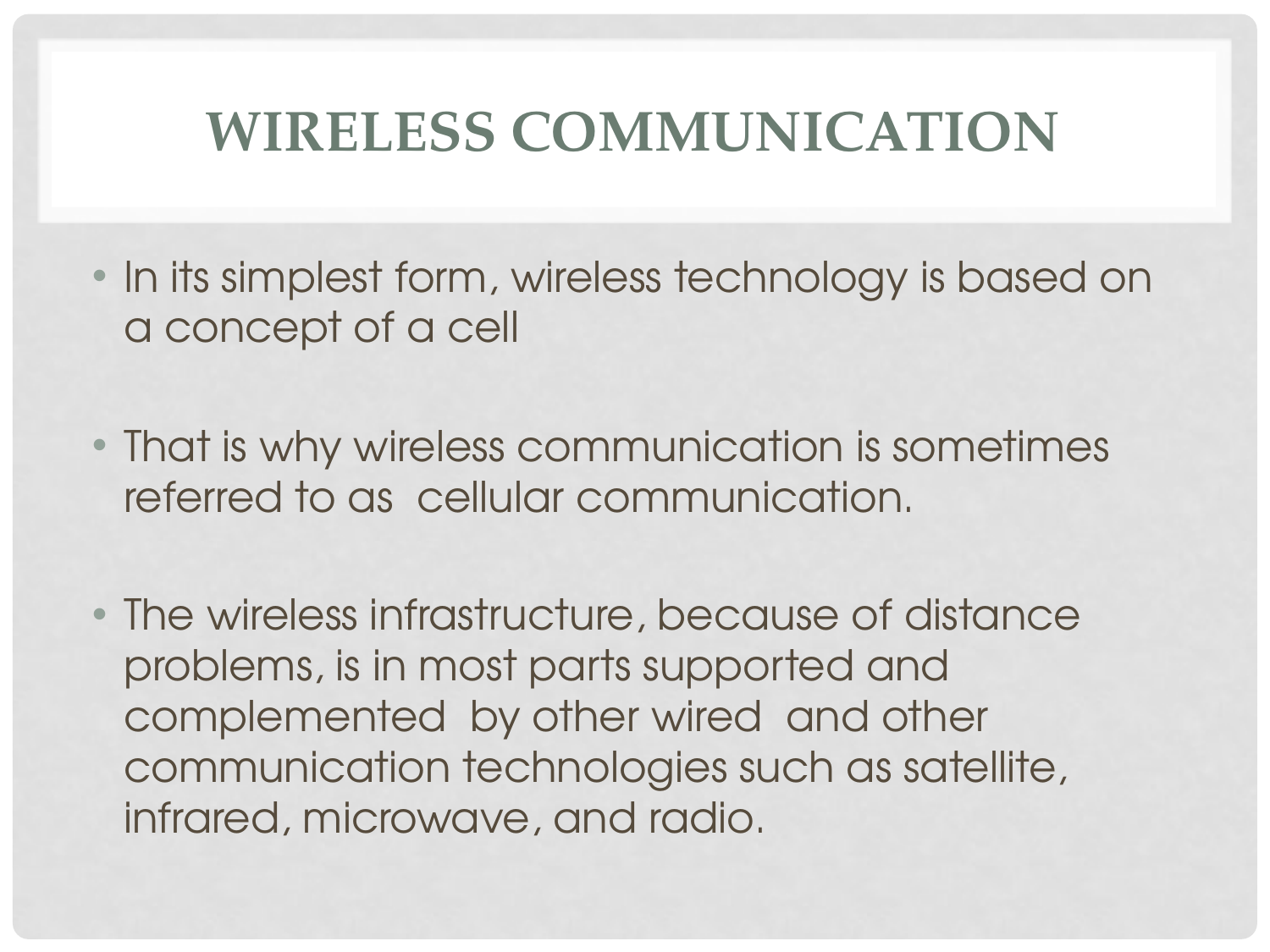

# Wireless Communication
In its simplest form, wireless technology is based on a concept of a cell

That is why wireless communication is sometimes referred to as  cellular communication.

The wireless infrastructure, because of distance problems, is in most parts supported and complemented  by other wired  and other communication technologies such as satellite, infrared, microwave, and radio.